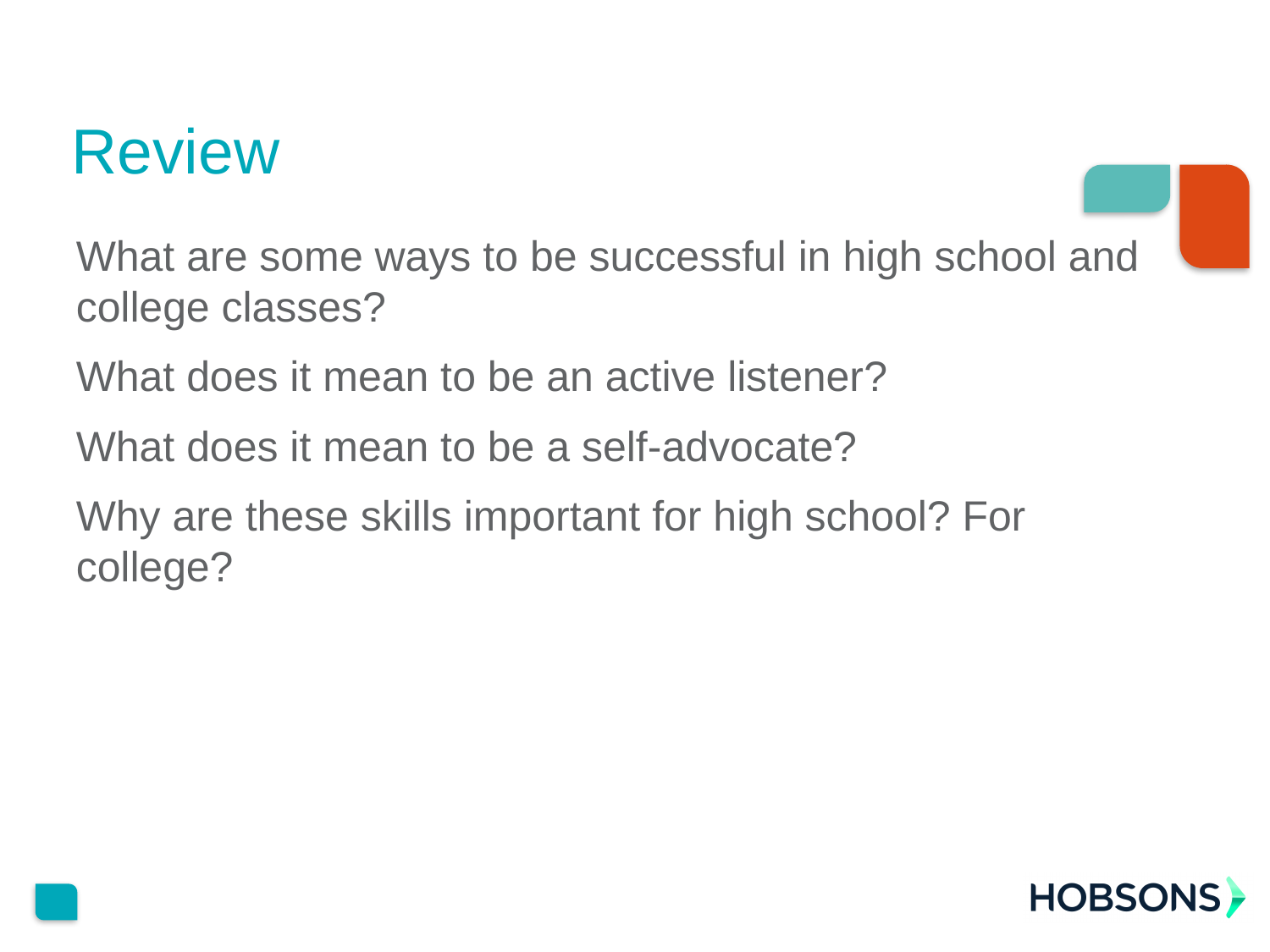

# Review
What are some ways to be successful in high school and college classes?
What does it mean to be an active listener?
What does it mean to be a self-advocate?
Why are these skills important for high school? For college?